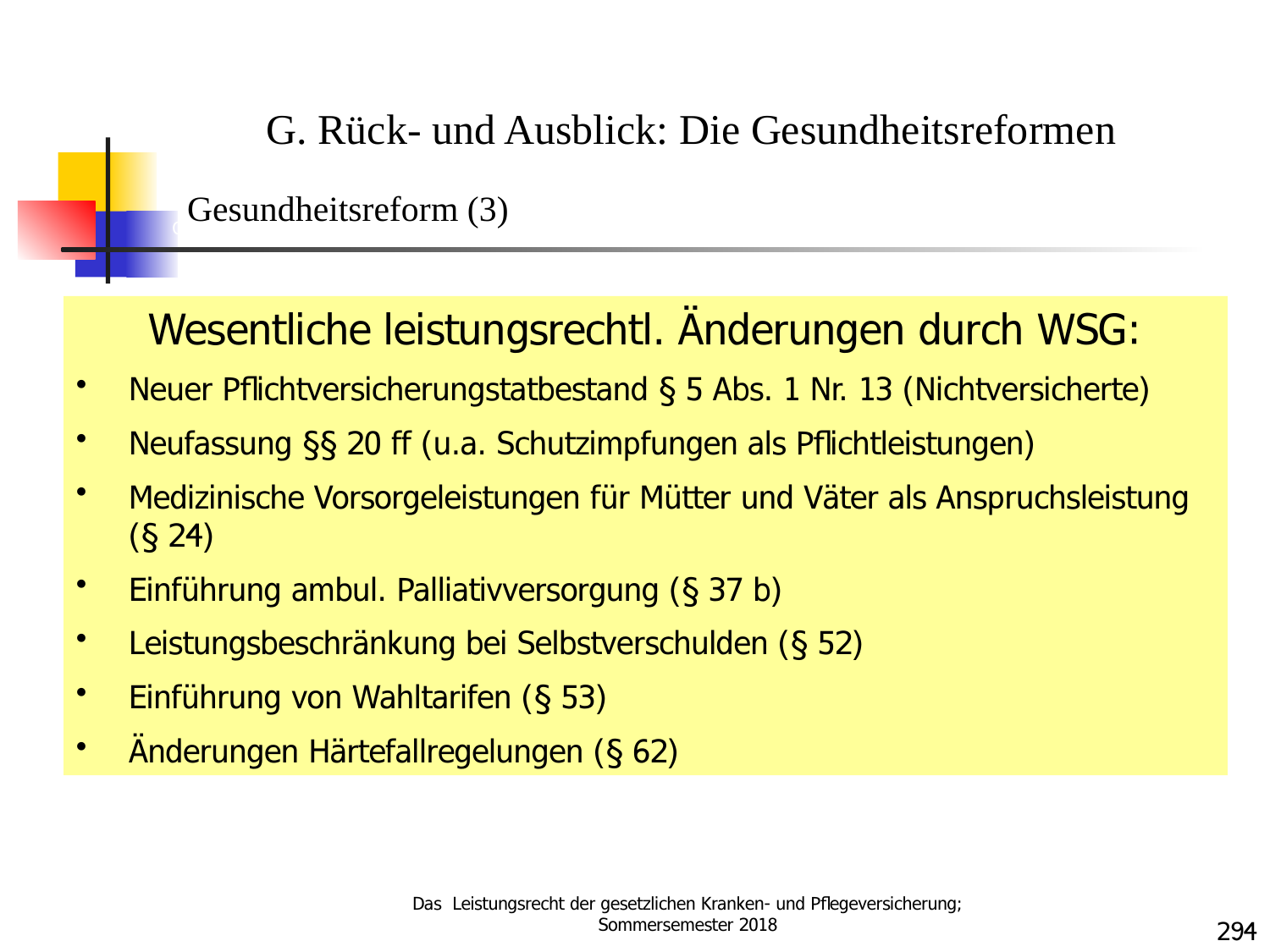

Gesundheitsreform
G. Rück- und Ausblick: Die Gesundheitsreformen

Gesundheitsreform (3)
Wesentliche leistungsrechtl. Änderungen durch WSG:
Neuer Pflichtversicherungstatbestand § 5 Abs. 1 Nr. 13 (Nichtversicherte)
Neufassung §§ 20 ff (u.a. Schutzimpfungen als Pflichtleistungen)
Medizinische Vorsorgeleistungen für Mütter und Väter als Anspruchsleistung (§ 24)
Einführung ambul. Palliativversorgung (§ 37 b)
Leistungsbeschränkung bei Selbstverschulden (§ 52)
Einführung von Wahltarifen (§ 53)
Änderungen Härtefallregelungen (§ 62)
Krankheit
Das  Leistungsrecht der gesetzlichen Kranken- und Pflegeversicherung; Sommersemester 2018
294